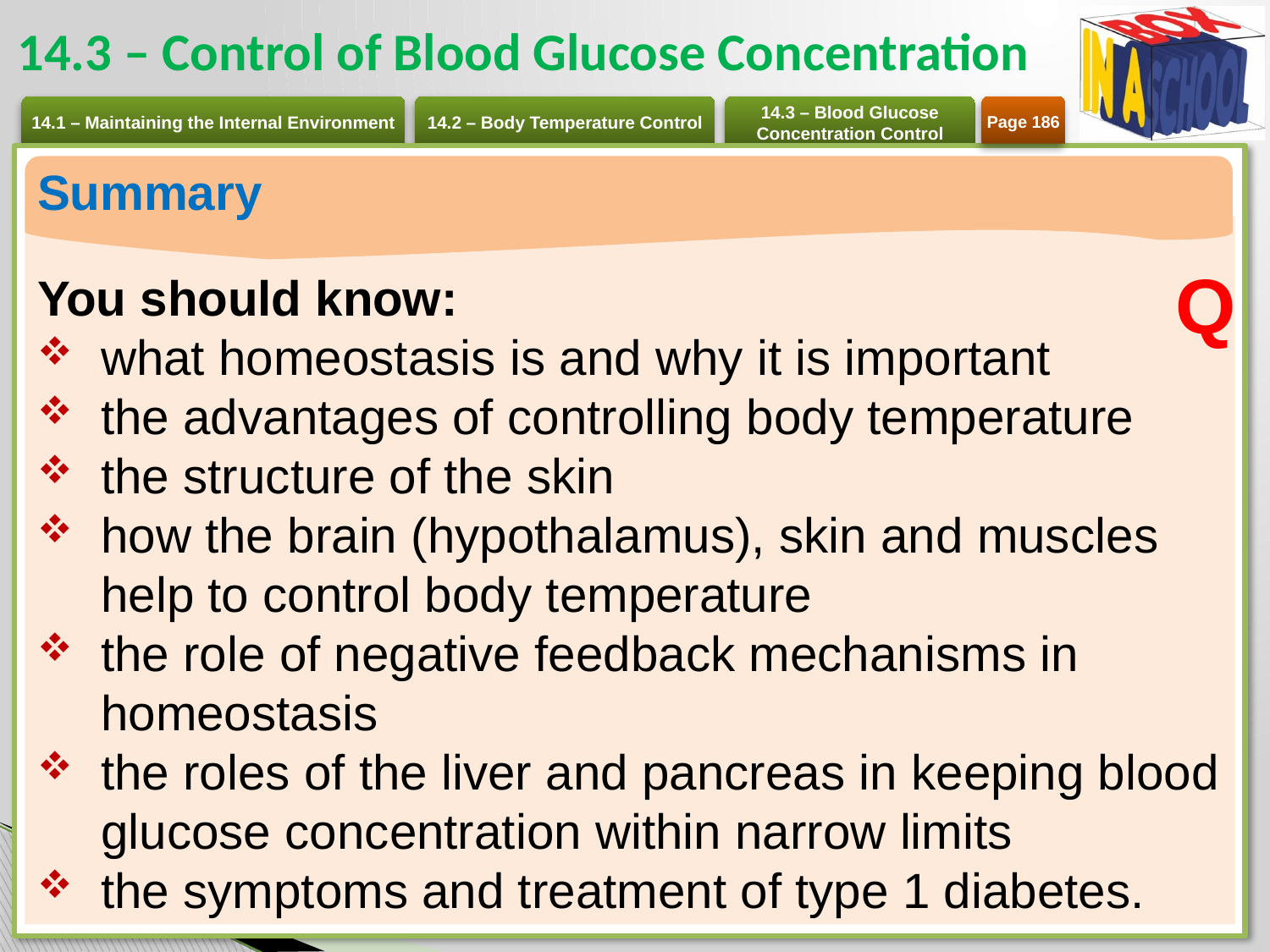

# 14.3 – Control of Blood Glucose Concentration
Page 186
Summary
You should know:
what homeostasis is and why it is important
the advantages of controlling body temperature
the structure of the skin
how the brain (hypothalamus), skin and muscles help to control body temperature
the role of negative feedback mechanisms in homeostasis
the roles of the liver and pancreas in keeping blood glucose concentration within narrow limits
the symptoms and treatment of type 1 diabetes.
Q